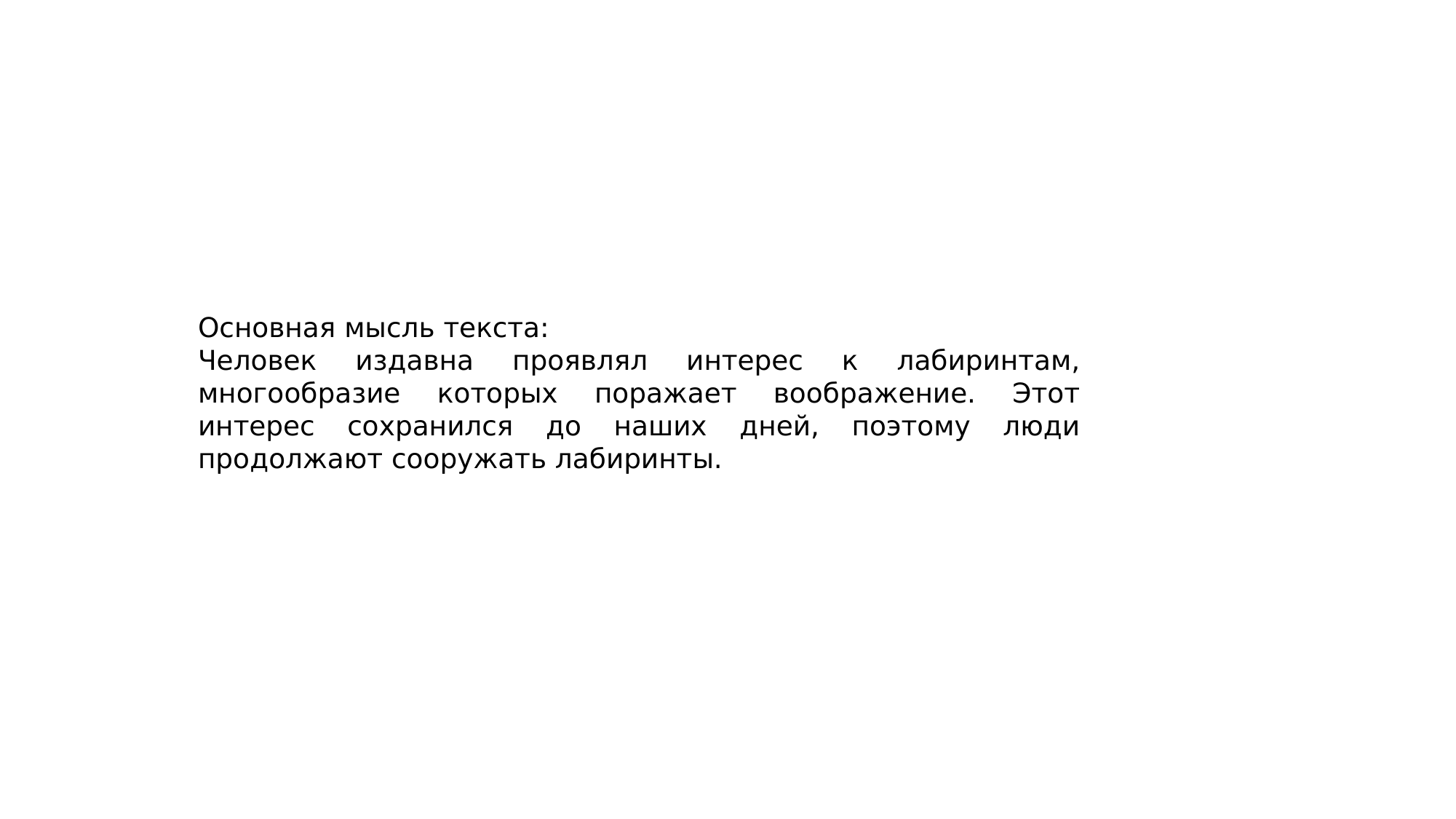

Основная мысль текста:
Человек издавна проявлял интерес к лабиринтам, многообразие которых поражает воображение. Этот интерес сохранился до наших дней, поэтому люди продолжают сооружать лабиринты.